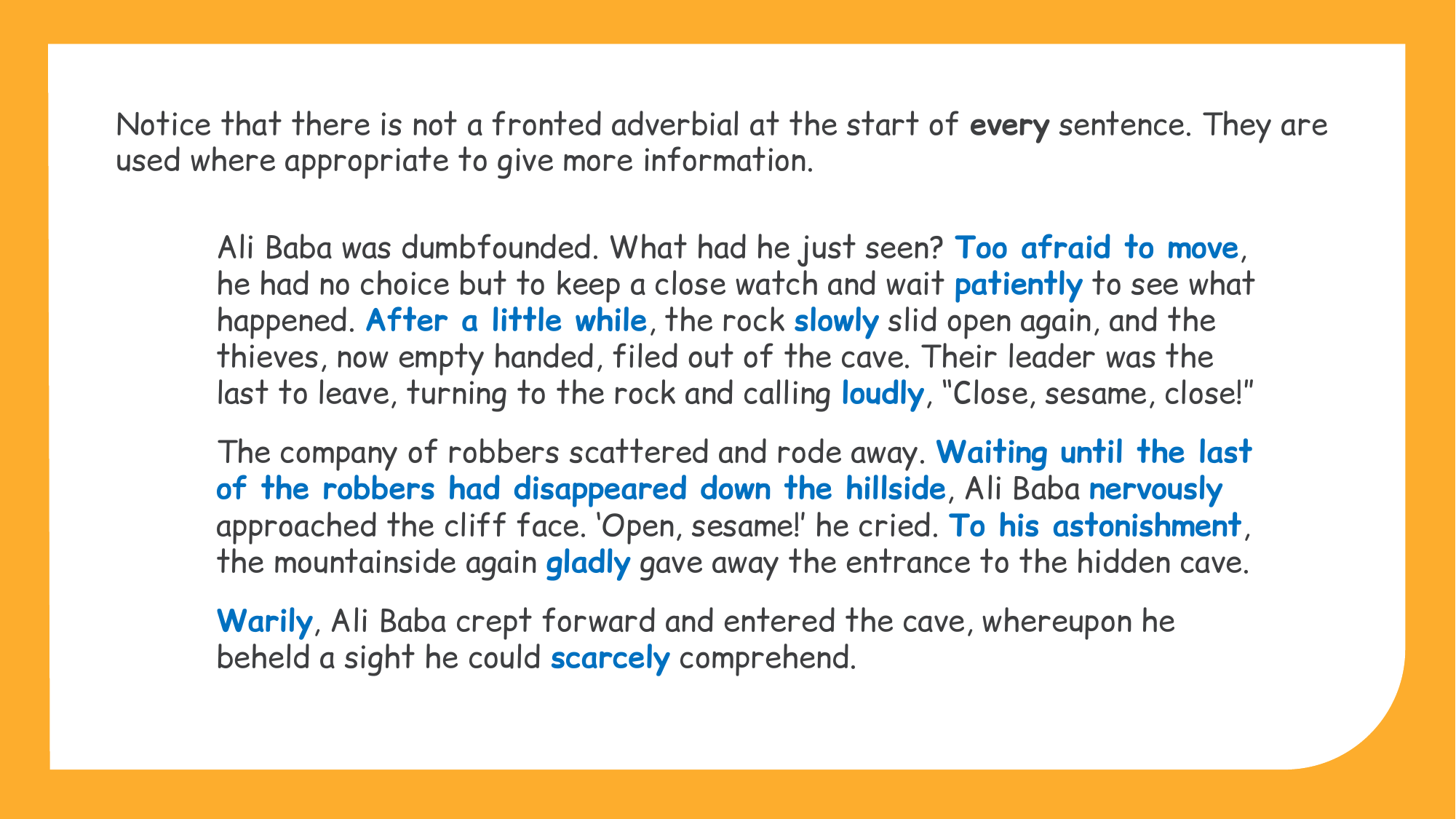

Notice that there is not a fronted adverbial at the start of every sentence. They are used where appropriate to give more information.
Ali Baba was dumbfounded. What had he just seen? Too afraid to move, he had no choice but to keep a close watch and wait patiently to see what happened. After a little while, the rock slowly slid open again, and the thieves, now empty handed, filed out of the cave. Their leader was the last to leave, turning to the rock and calling loudly, “Close, sesame, close!”
The company of robbers scattered and rode away. Waiting until the last of the robbers had disappeared down the hillside, Ali Baba nervously approached the cliff face. ‘Open, sesame!’ he cried. To his astonishment, the mountainside again gladly gave away the entrance to the hidden cave.
Warily, Ali Baba crept forward and entered the cave, whereupon he beheld a sight he could scarcely comprehend.